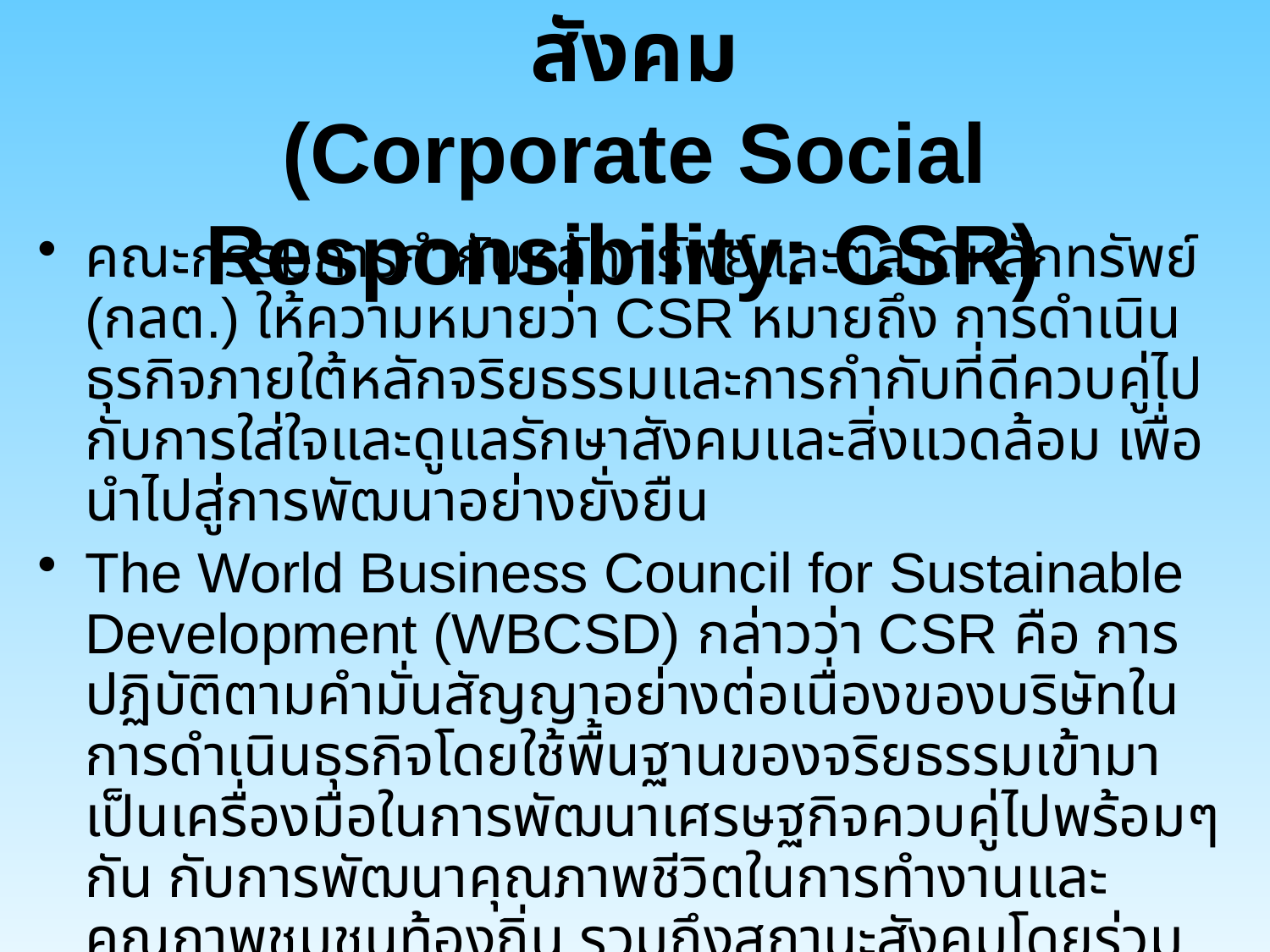

# ความรับผิดชอบขององค์กรต่อสังคม (Corporate Social Responsibility: CSR)
คณะกรรมการกำกับหลักทรัพย์และตลาดหลักทรัพย์ (กลต.) ให้ความหมายว่า CSR หมายถึง การดำเนินธุรกิจภายใต้หลักจริยธรรมและการกำกับที่ดีควบคู่ไปกับการใส่ใจและดูแลรักษาสังคมและสิ่งแวดล้อม เพื่อนำไปสู่การพัฒนาอย่างยั่งยืน
The World Business Council for Sustainable Development (WBCSD) กล่าวว่า CSR คือ การปฏิบัติตามคำมั่นสัญญาอย่างต่อเนื่องของบริษัทในการดำเนินธุรกิจโดยใช้พื้นฐานของจริยธรรมเข้ามาเป็นเครื่องมือในการพัฒนาเศรษฐกิจควบคู่ไปพร้อมๆ กัน กับการพัฒนาคุณภาพชีวิตในการทำงานและคุณภาพชุมชนท้องถิ่น รวมถึงสถานะสังคมโดยร่วม